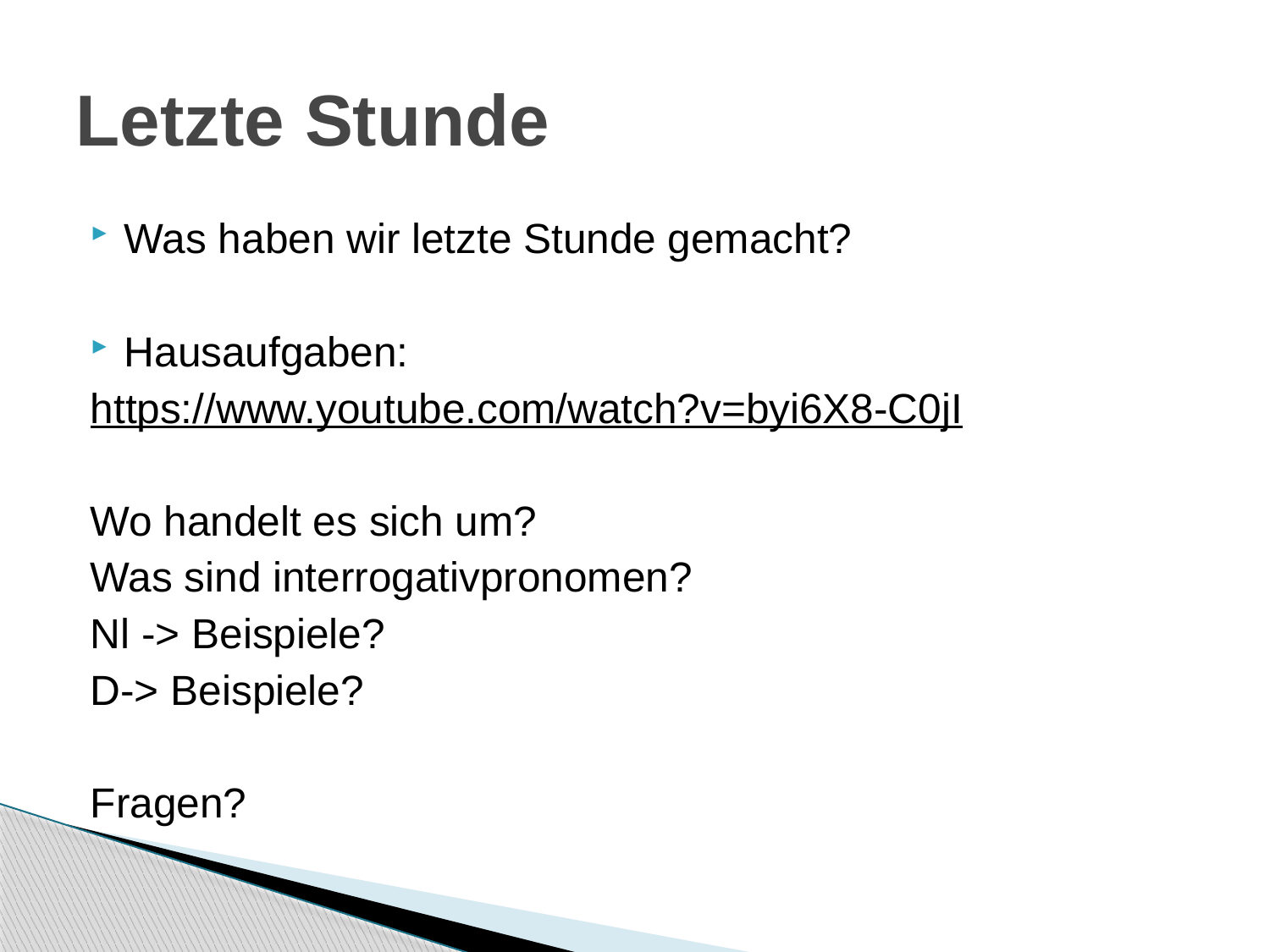

# Letzte Stunde
Was haben wir letzte Stunde gemacht?

Hausaufgaben:
https://www.youtube.com/watch?v=byi6X8-C0jI

Wo handelt es sich um?
Was sind interrogativpronomen?
Nl -> Beispiele?
D-> Beispiele?

Fragen?